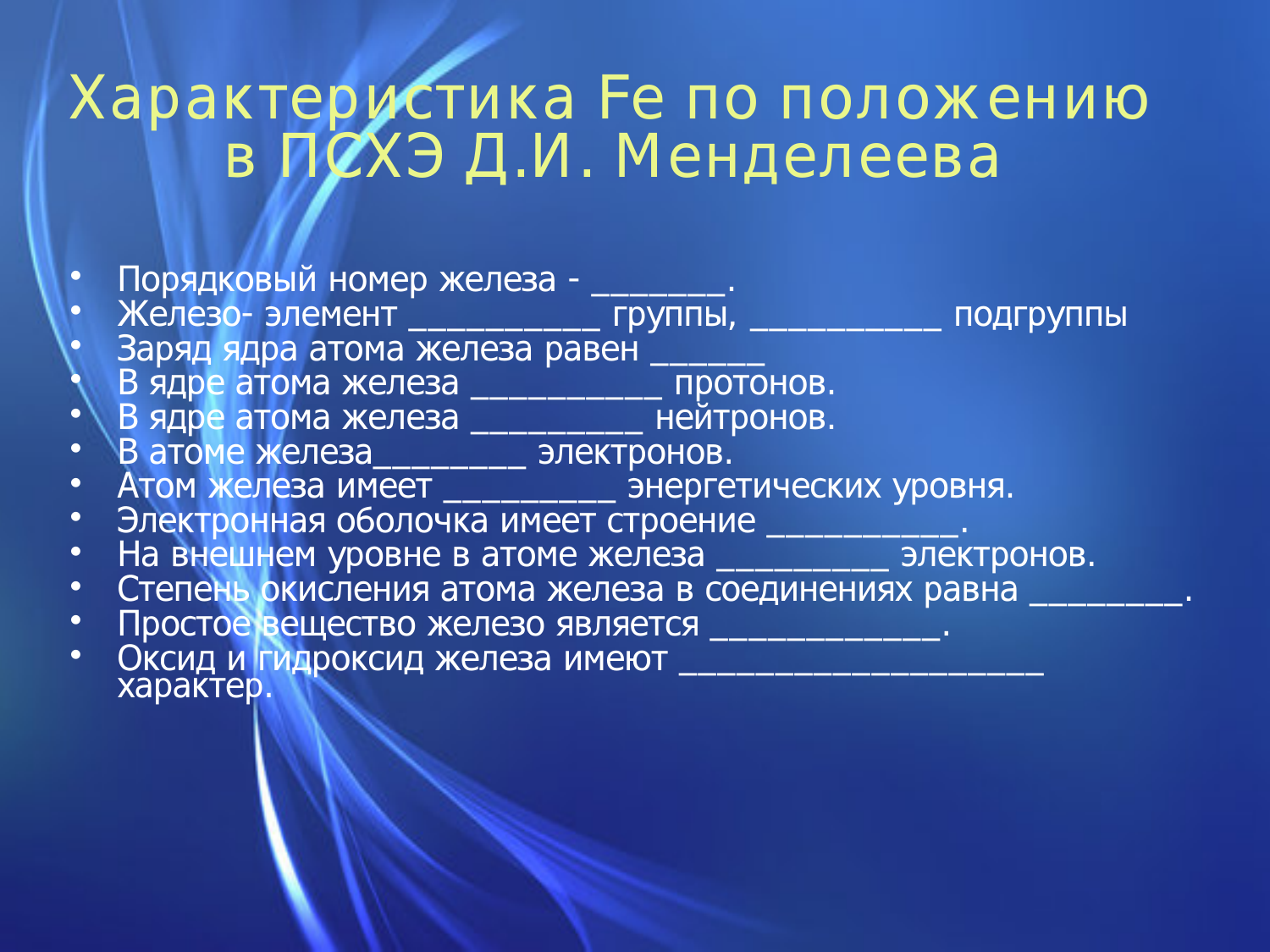

Характеристика Fe по положению
в ПСХЭ Д.И. Менделеева

Порядковый номер железа - _______.
Железо- элемент __________ группы, __________ подгруппы
Заряд ядра атома железа равен ______
В ядре атома железа __________ протонов.
В ядре атома железа _________ нейтронов.
В атоме железа________ электронов.
Атом железа имеет _________ энергетических уровня.
Электронная оболочка имеет строение __________.
На внешнем уровне в атоме железа _________ электронов.
Степень окисления атома железа в соединениях равна ________.
Простое вещество железо является ____________.
Оксид и гидроксид железа имеют ___________________ характер.